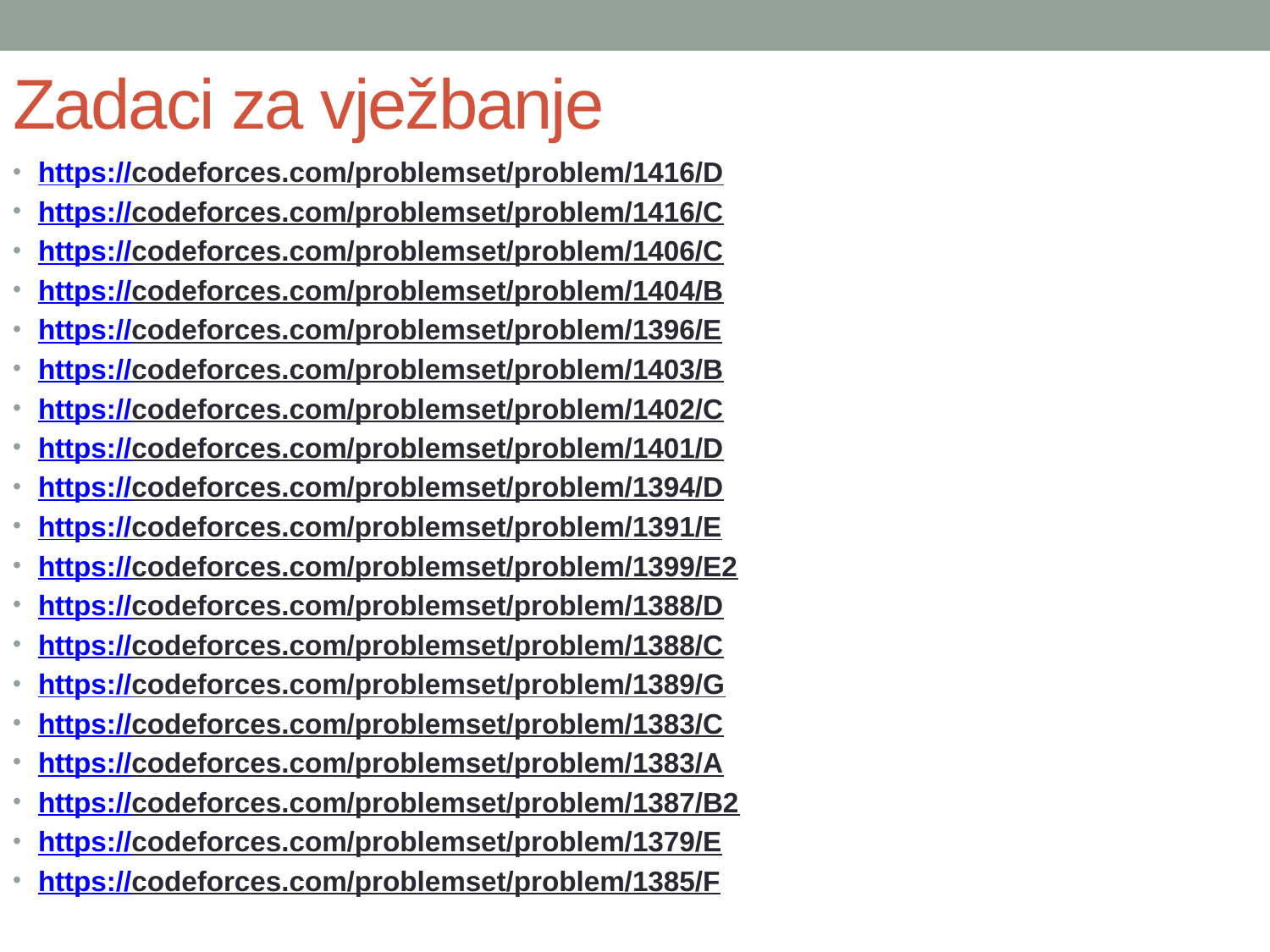

# Zadaci za vježbanje
https://codeforces.com/problemset/problem/1416/D
https://codeforces.com/problemset/problem/1416/C
https://codeforces.com/problemset/problem/1406/C
https://codeforces.com/problemset/problem/1404/B
https://codeforces.com/problemset/problem/1396/E
https://codeforces.com/problemset/problem/1403/B
https://codeforces.com/problemset/problem/1402/C
https://codeforces.com/problemset/problem/1401/D
https://codeforces.com/problemset/problem/1394/D
https://codeforces.com/problemset/problem/1391/E
https://codeforces.com/problemset/problem/1399/E2
https://codeforces.com/problemset/problem/1388/D
https://codeforces.com/problemset/problem/1388/C
https://codeforces.com/problemset/problem/1389/G
https://codeforces.com/problemset/problem/1383/C
https://codeforces.com/problemset/problem/1383/A
https://codeforces.com/problemset/problem/1387/B2
https://codeforces.com/problemset/problem/1379/E
https://codeforces.com/problemset/problem/1385/F